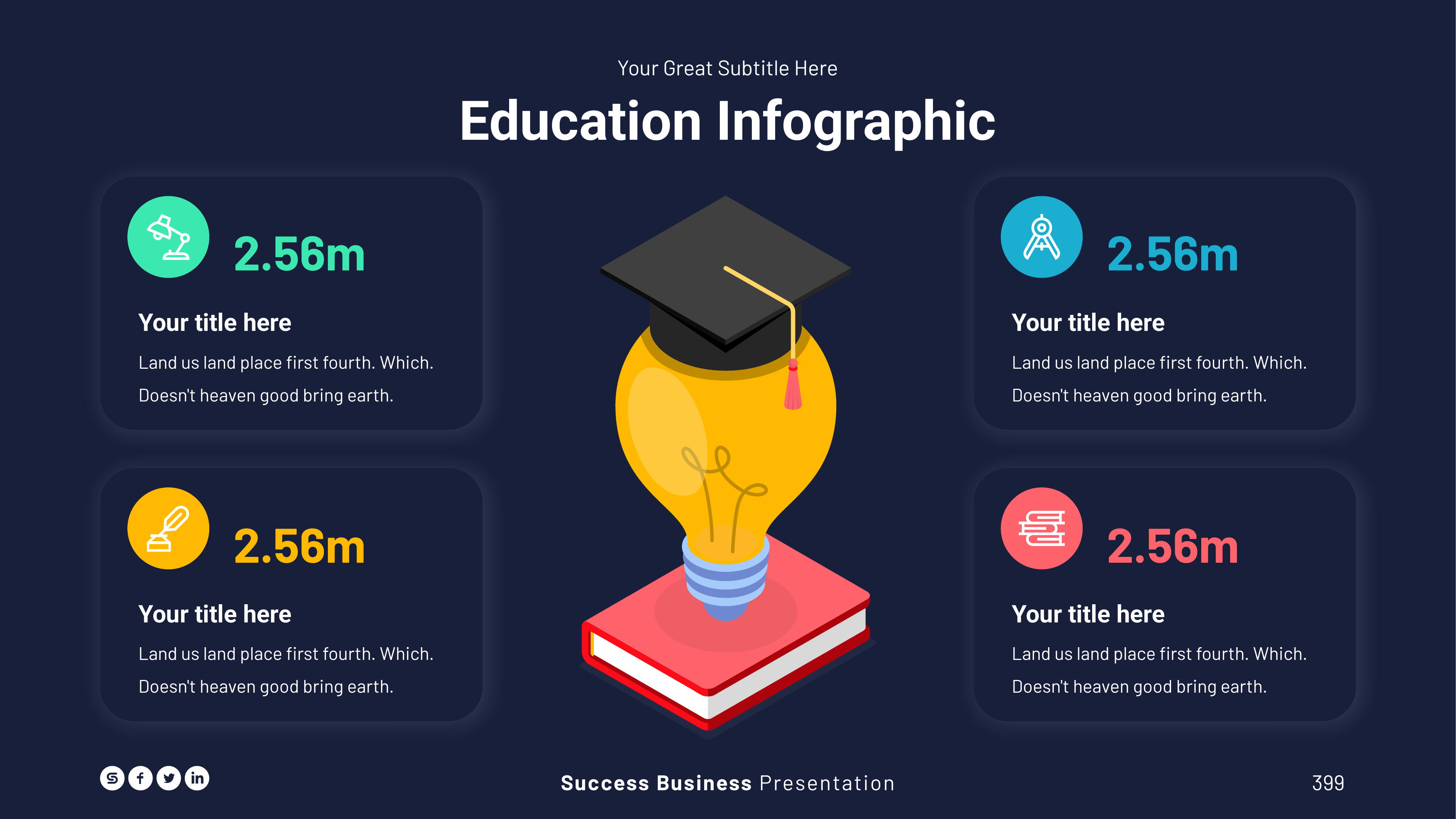

Your Great Subtitle Here
Education Infographic

2.56m
2.56m

Your title here
Land us land place first fourth. Which. Doesn't heaven good bring earth.
Your title here
Land us land place first fourth. Which. Doesn't heaven good bring earth.

2.56m
2.56m

Your title here
Land us land place first fourth. Which. Doesn't heaven good bring earth.
Your title here
Land us land place first fourth. Which. Doesn't heaven good bring earth.